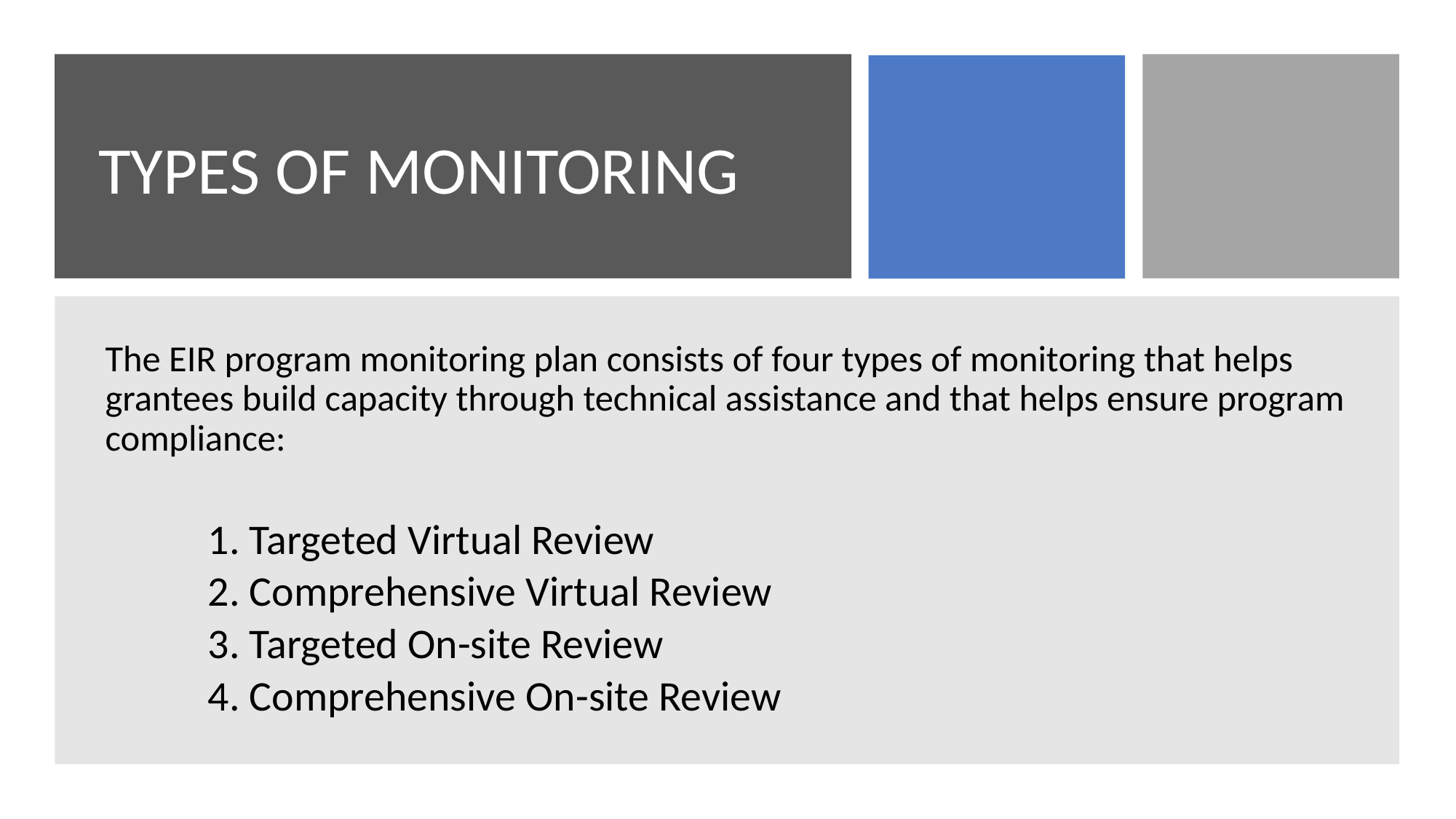

# TYPES OF MONITORING

The EIR program monitoring plan consists of four types of monitoring that helps grantees build capacity through technical assistance and that helps ensure program compliance:

1. Targeted Virtual Review
2. Comprehensive Virtual Review
3. Targeted On-site Review
4. Comprehensive On-site Review